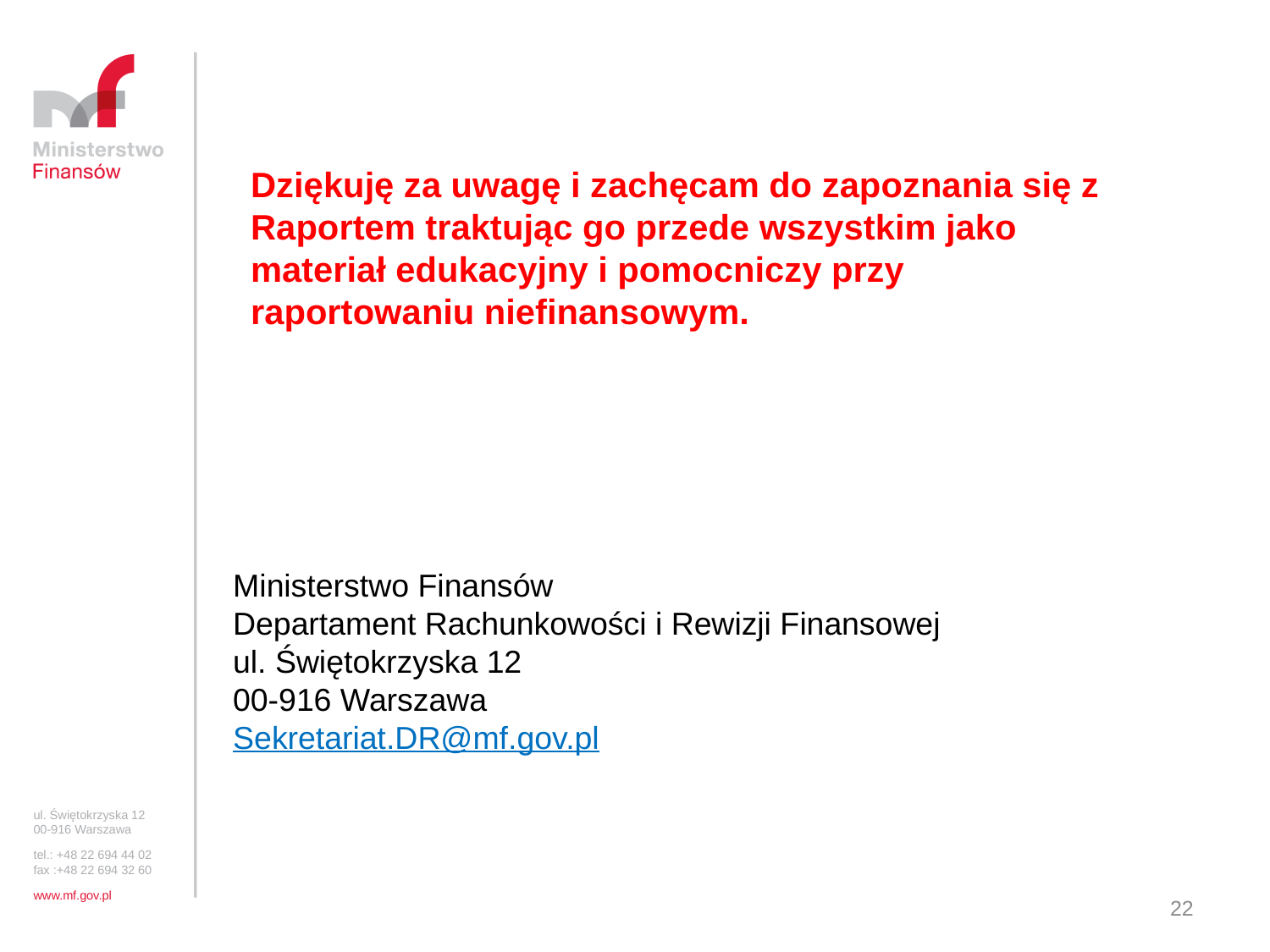

Dziękuję za uwagę i zachęcam do zapoznania się z Raportem traktując go przede wszystkim jako materiał edukacyjny i pomocniczy przy raportowaniu niefinansowym.

Ministerstwo Finansów
Departament Rachunkowości i Rewizji Finansowej
ul. Świętokrzyska 12
00-916 Warszawa
Sekretariat.DR@mf.gov.pl

ul. Świętokrzyska 12
00-916 Warszawa

tel.: +48 22 694 44 02
fax :+48 22 694 32 60

www.mf.gov.pl
22